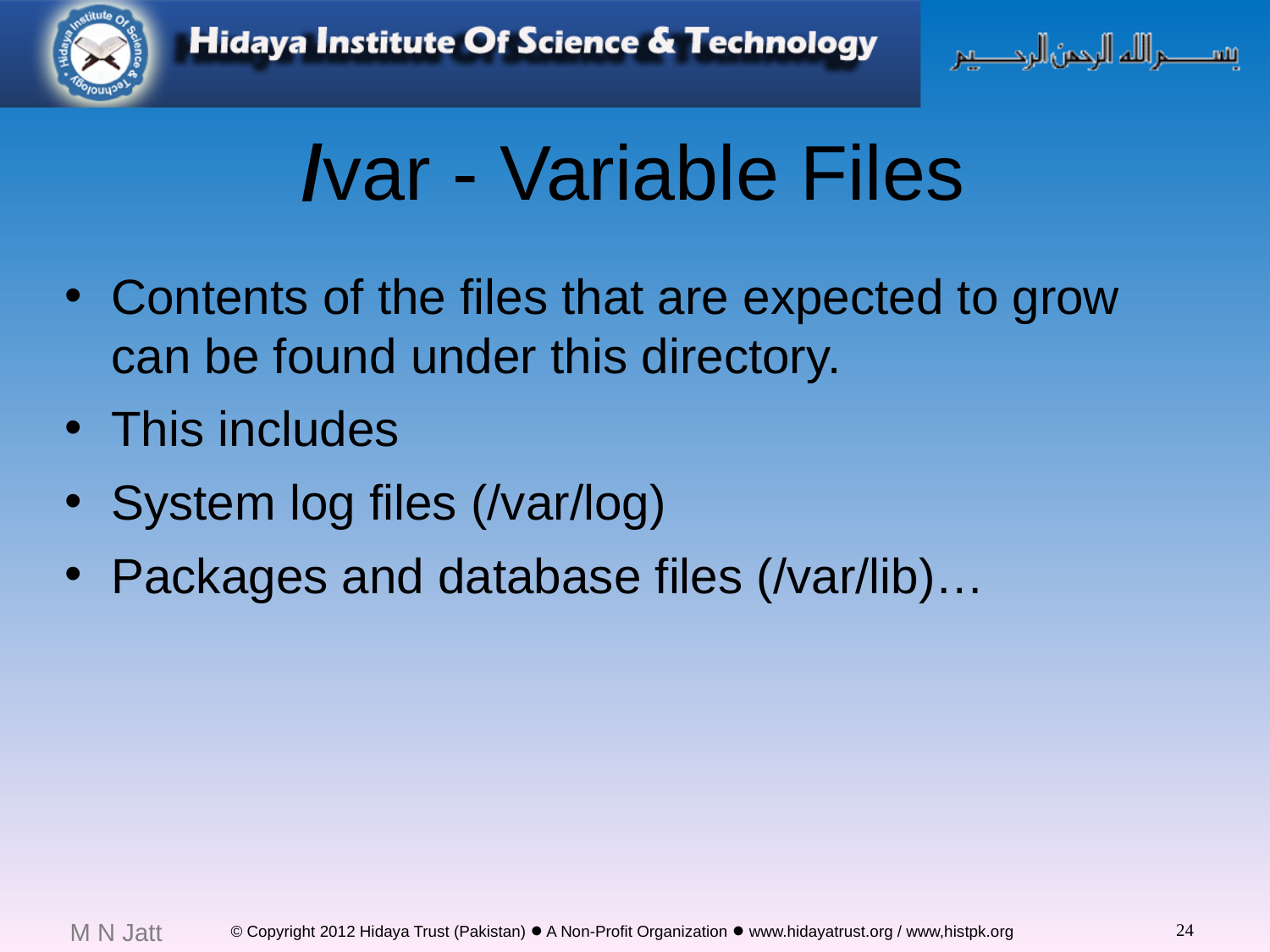

# /var - Variable Files
Contents of the files that are expected to grow can be found under this directory.
This includes
System log files (/var/log)
Packages and database files (/var/lib)…
24